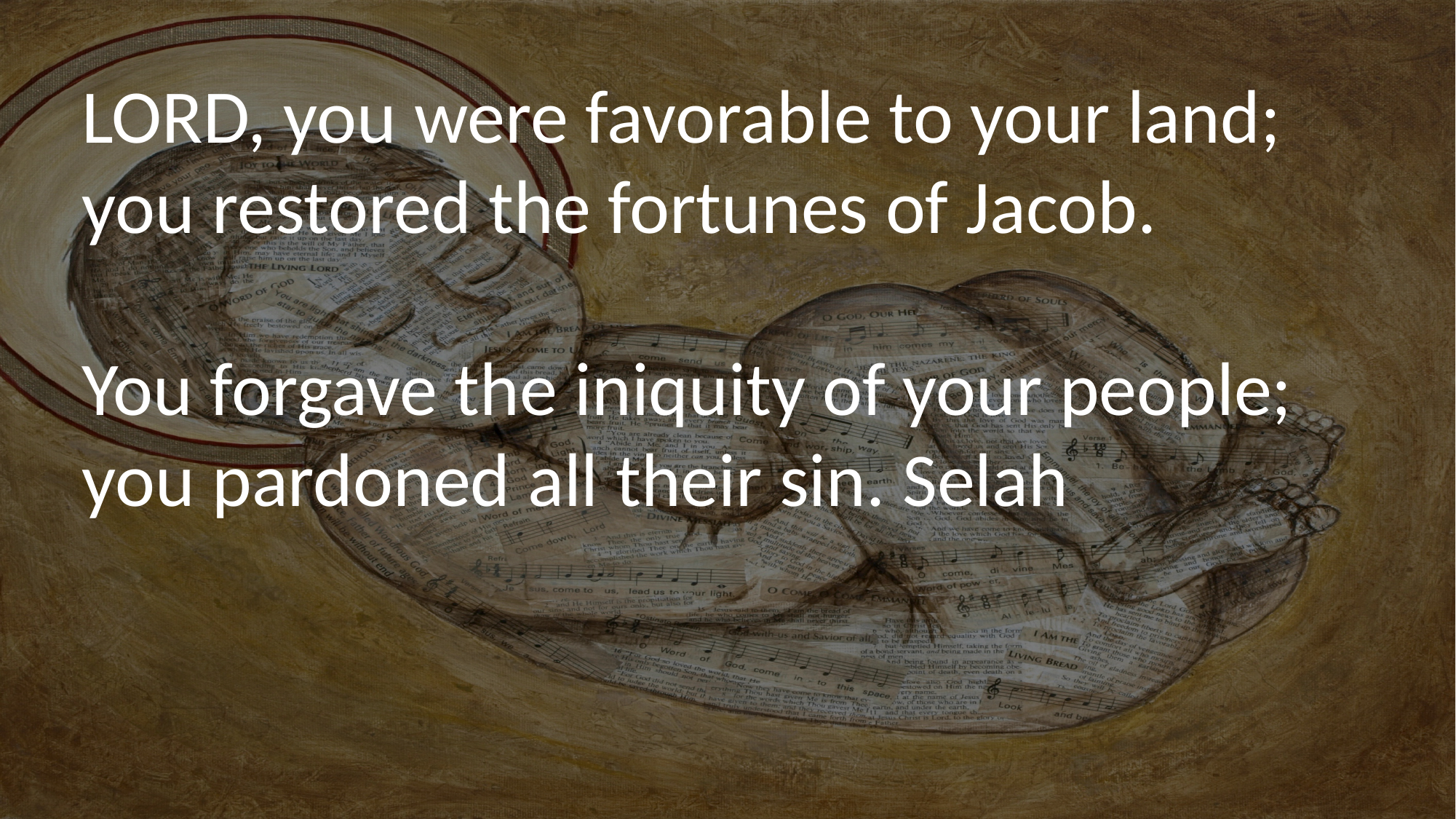

LORD, you were favorable to your land; you restored the fortunes of Jacob.

You forgave the iniquity of your people; you pardoned all their sin. Selah